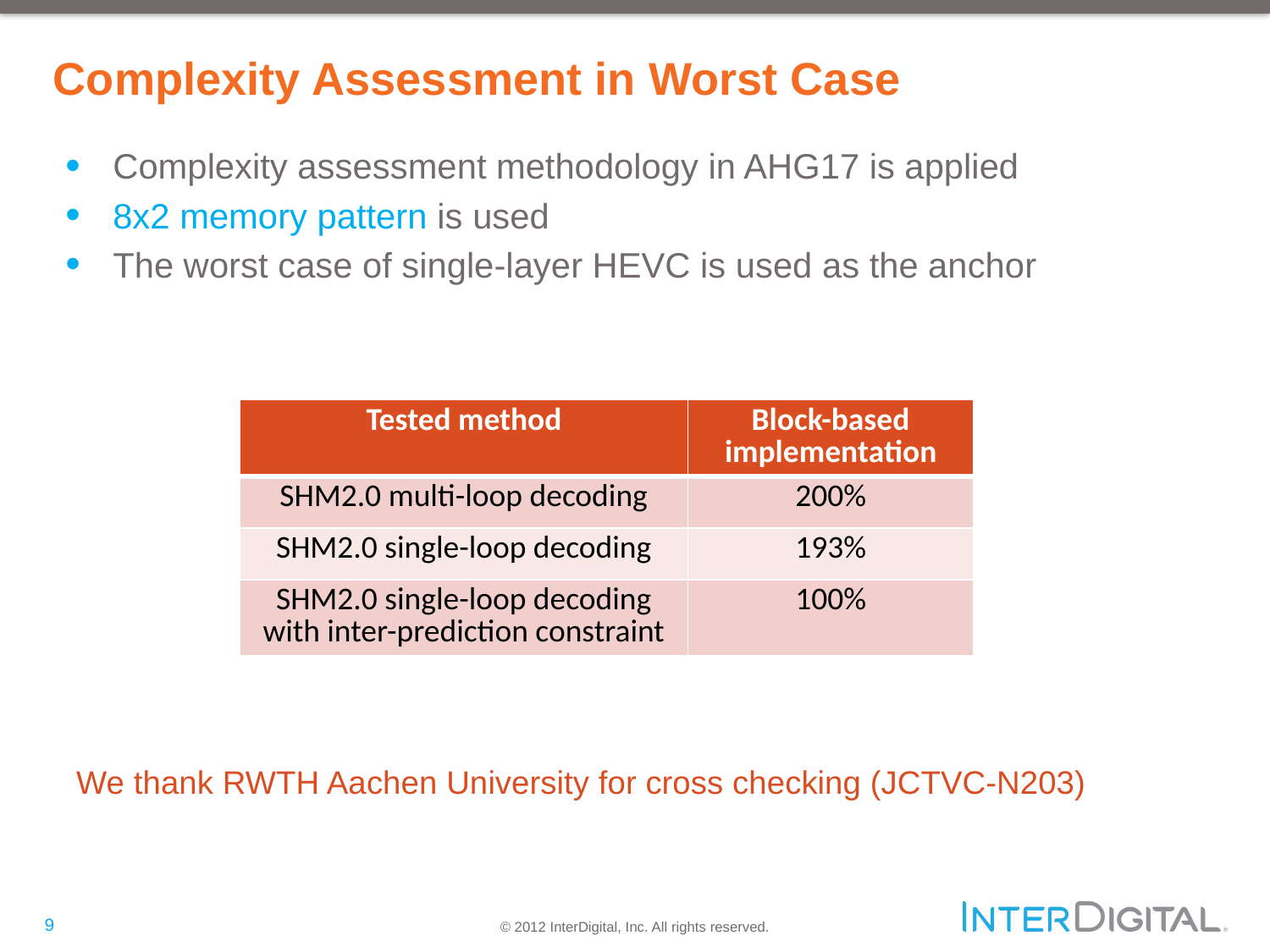

# Complexity Assessment in Worst Case
Complexity assessment methodology in AHG17 is applied
8x2 memory pattern is used
The worst case of single-layer HEVC is used as the anchor
| Tested method | Block-based implementation |
| --- | --- |
| SHM2.0 multi-loop decoding | 200% |
| SHM2.0 single-loop decoding | 193% |
| SHM2.0 single-loop decoding with inter-prediction constraint | 100% |
We thank RWTH Aachen University for cross checking (JCTVC-N203)